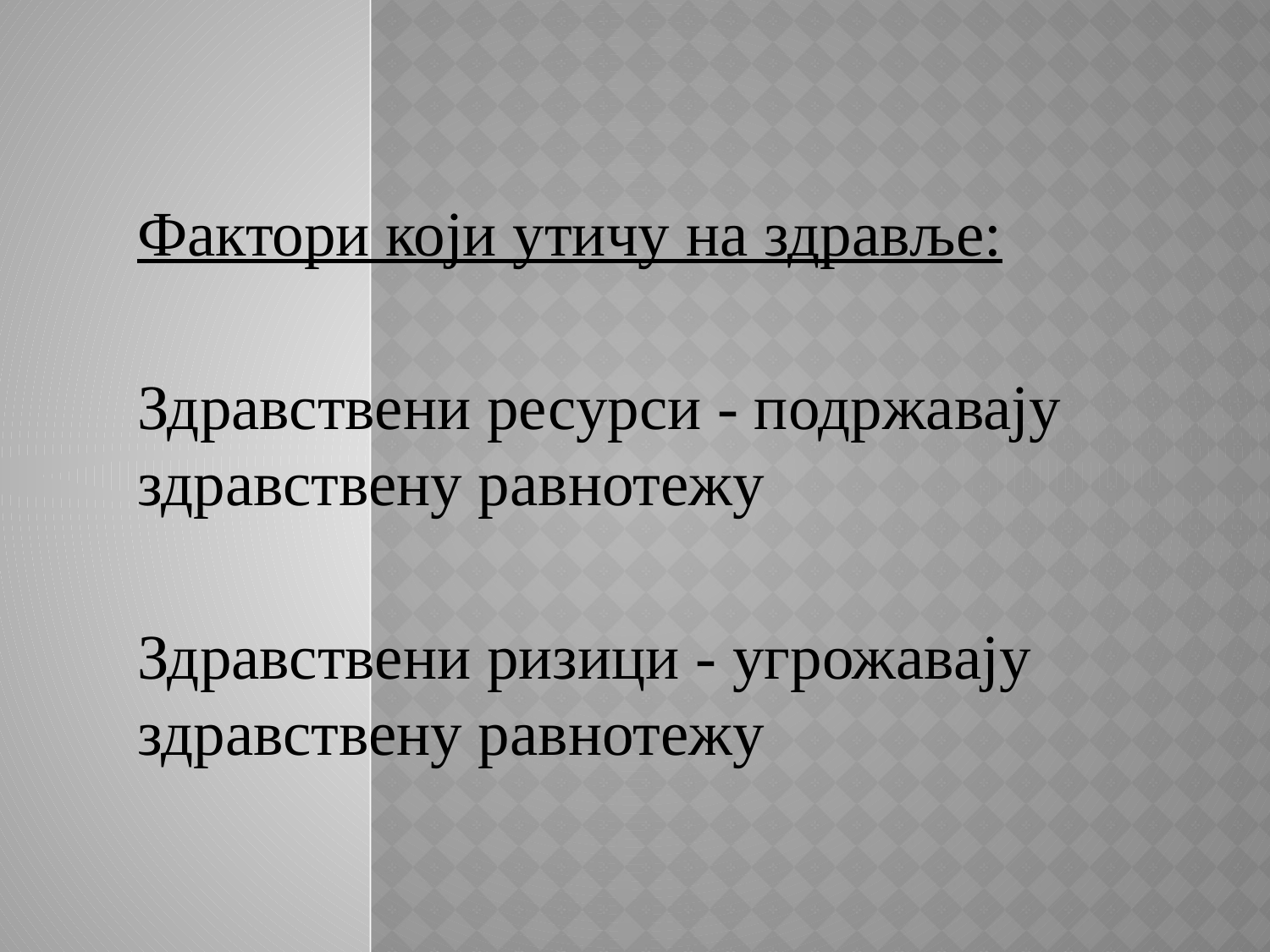

Фактори који утичу на здравље:

Здравствени ресурси - подржавају здравствену равнотежу

Здравствени ризици - угрожавају здравствену равнотежу